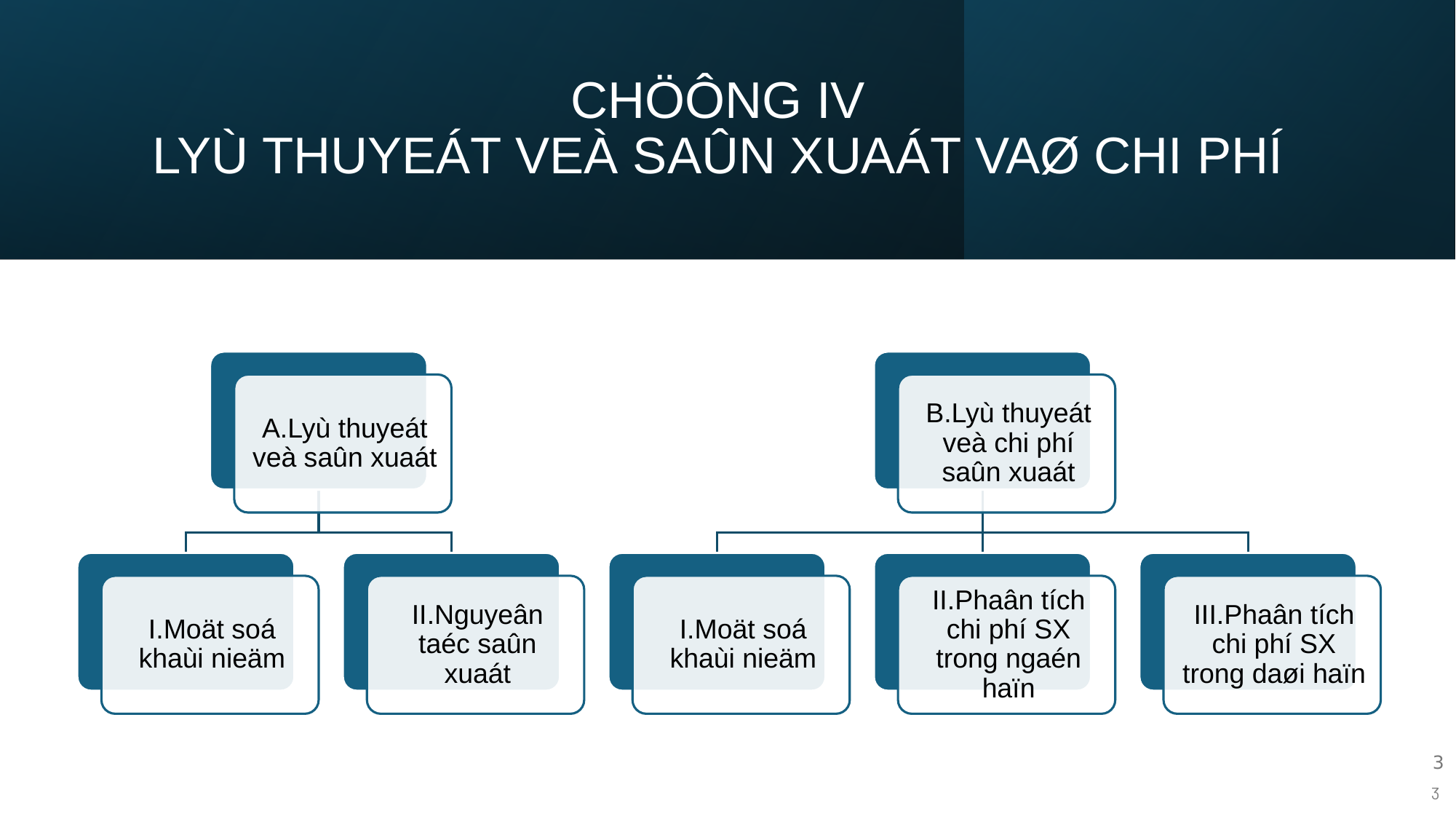

# CHÖÔNG IV LYÙ THUYEÁT VEÀ SAÛN XUAÁT VAØ CHI PHÍ
A.Lyù thuyeát veà saûn xuaát
I.Moät soá khaùi nieäm
II.Nguyeân taéc saûn xuaát
B.Lyù thuyeát veà chi phí saûn xuaát
I.Moät soá khaùi nieäm
II.Phaân tích chi phí SX trong ngaén haïn
III.Phaân tích chi phí SX trong daøi haïn
3
3